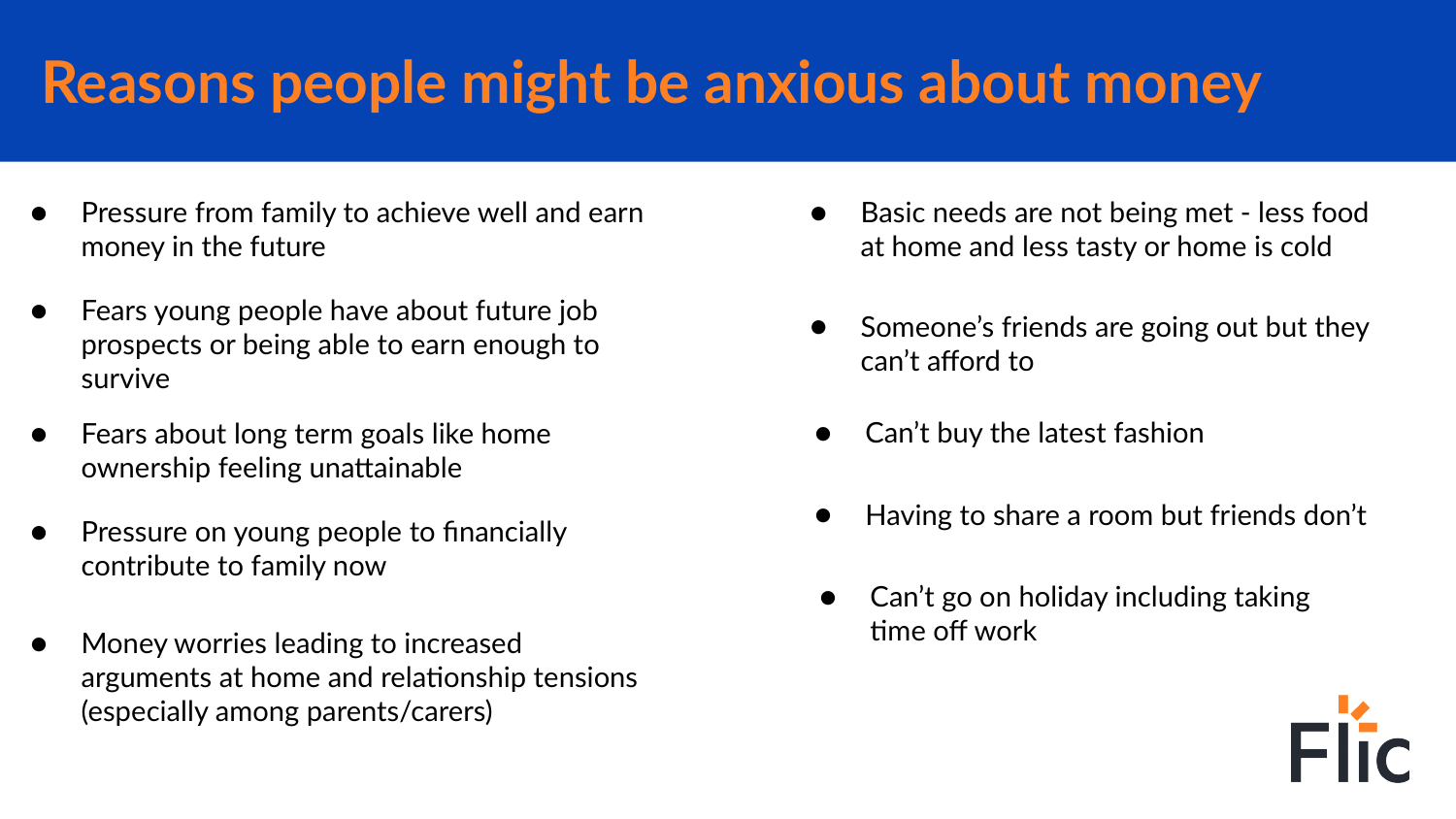

# Reasons people might be anxious about money

Pressure from family to achieve well and earn money in the future
Basic needs are not being met - less food at home and less tasty or home is cold
Fears young people have about future job prospects or being able to earn enough to survive
Someone’s friends are going out but they can’t afford to
Can’t buy the latest fashion
Fears about long term goals like home ownership feeling unattainable
Having to share a room but friends don’t
Pressure on young people to financially contribute to family now
Can’t go on holiday including taking time off work
Money worries leading to increased arguments at home and relationship tensions (especially among parents/carers)